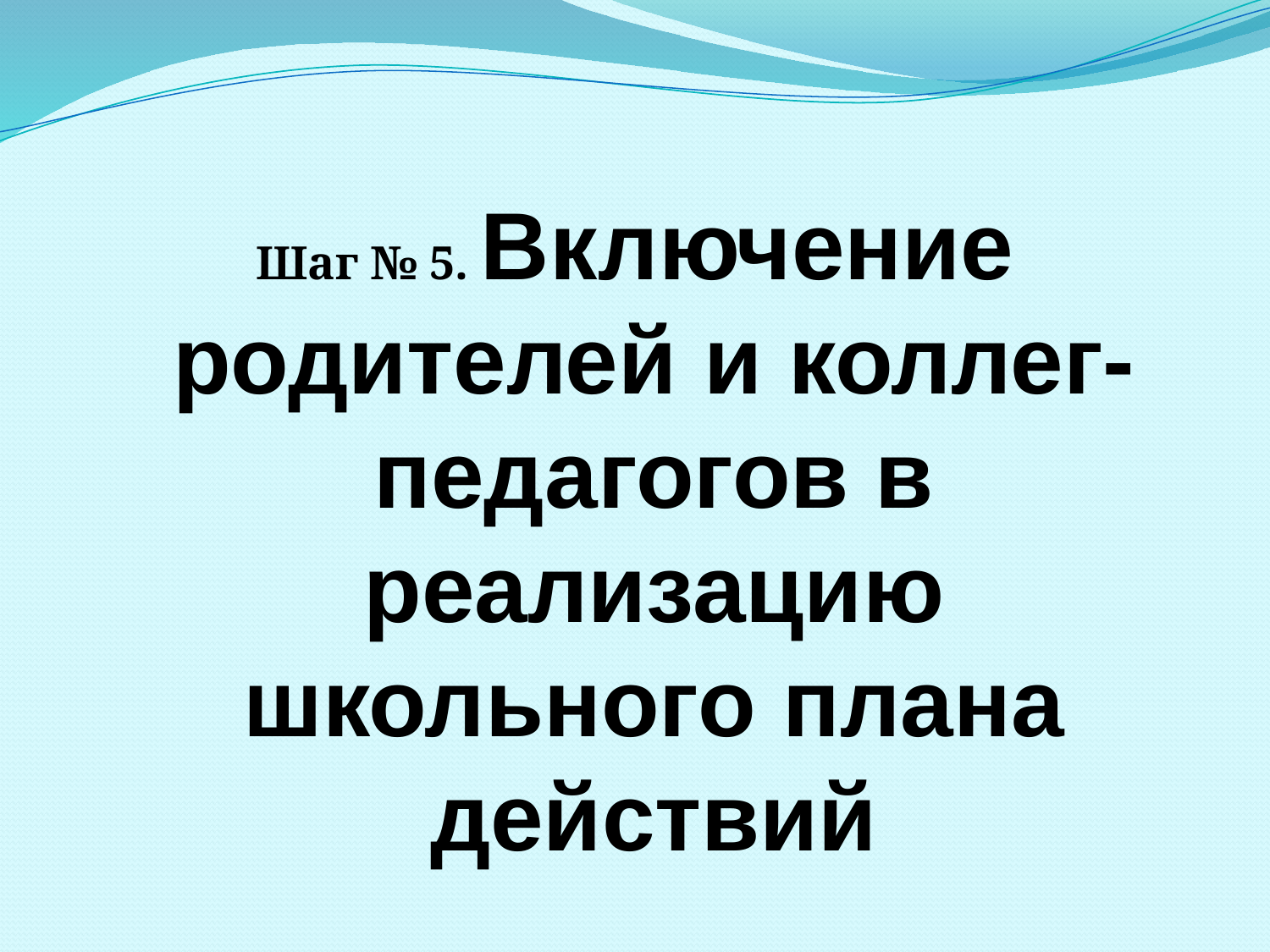

#
Шаг № 5. Включение родителей и коллег-педагогов в реализацию школьного плана действий